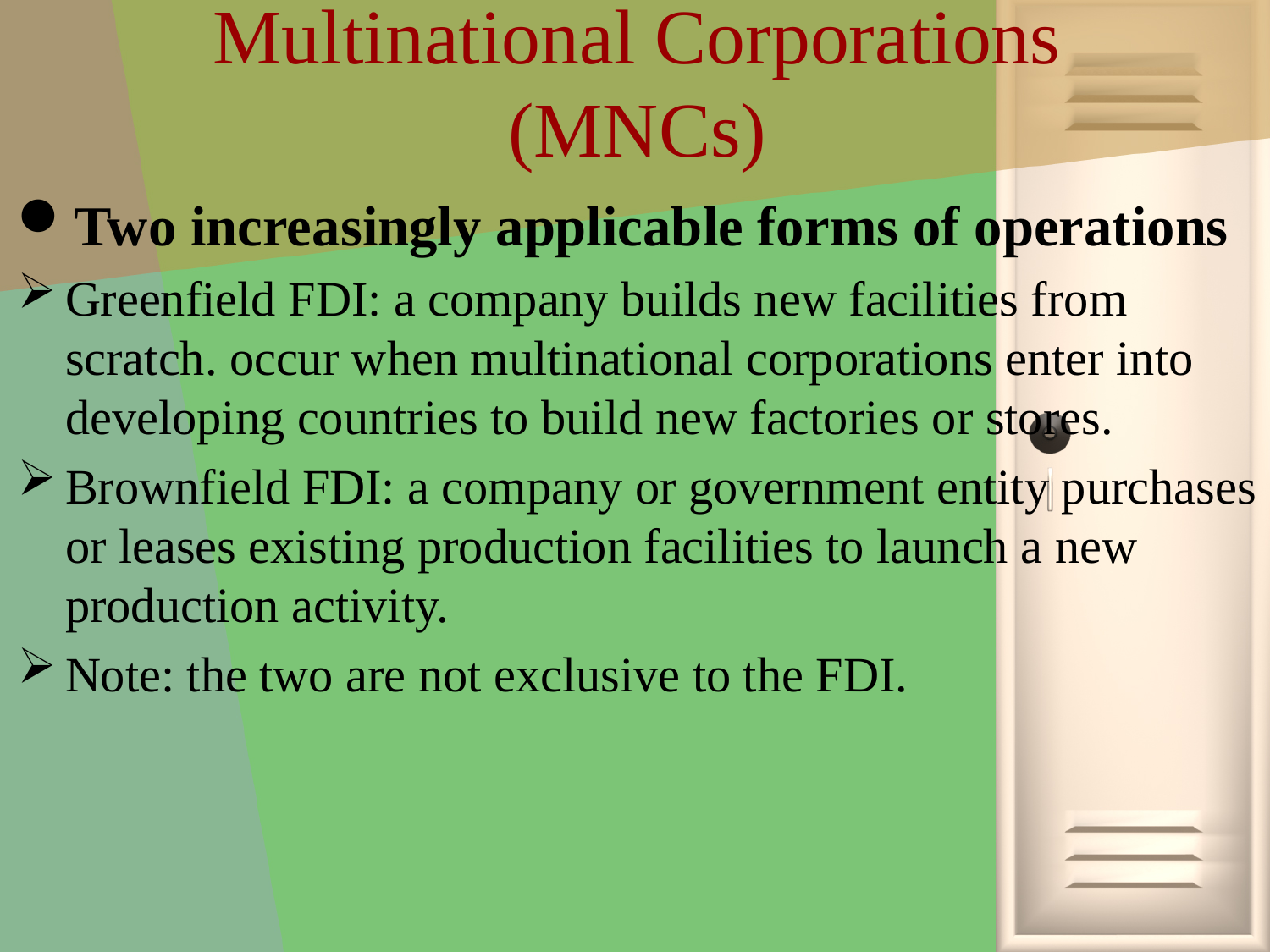

# Multinational Corporations (MNCs)
Two increasingly applicable forms of operations
Greenfield FDI: a company builds new facilities from scratch. occur when multinational corporations enter into developing countries to build new factories or stores.
Brownfield FDI: a company or government entity purchases or leases existing production facilities to launch a new production activity.
Note: the two are not exclusive to the FDI.